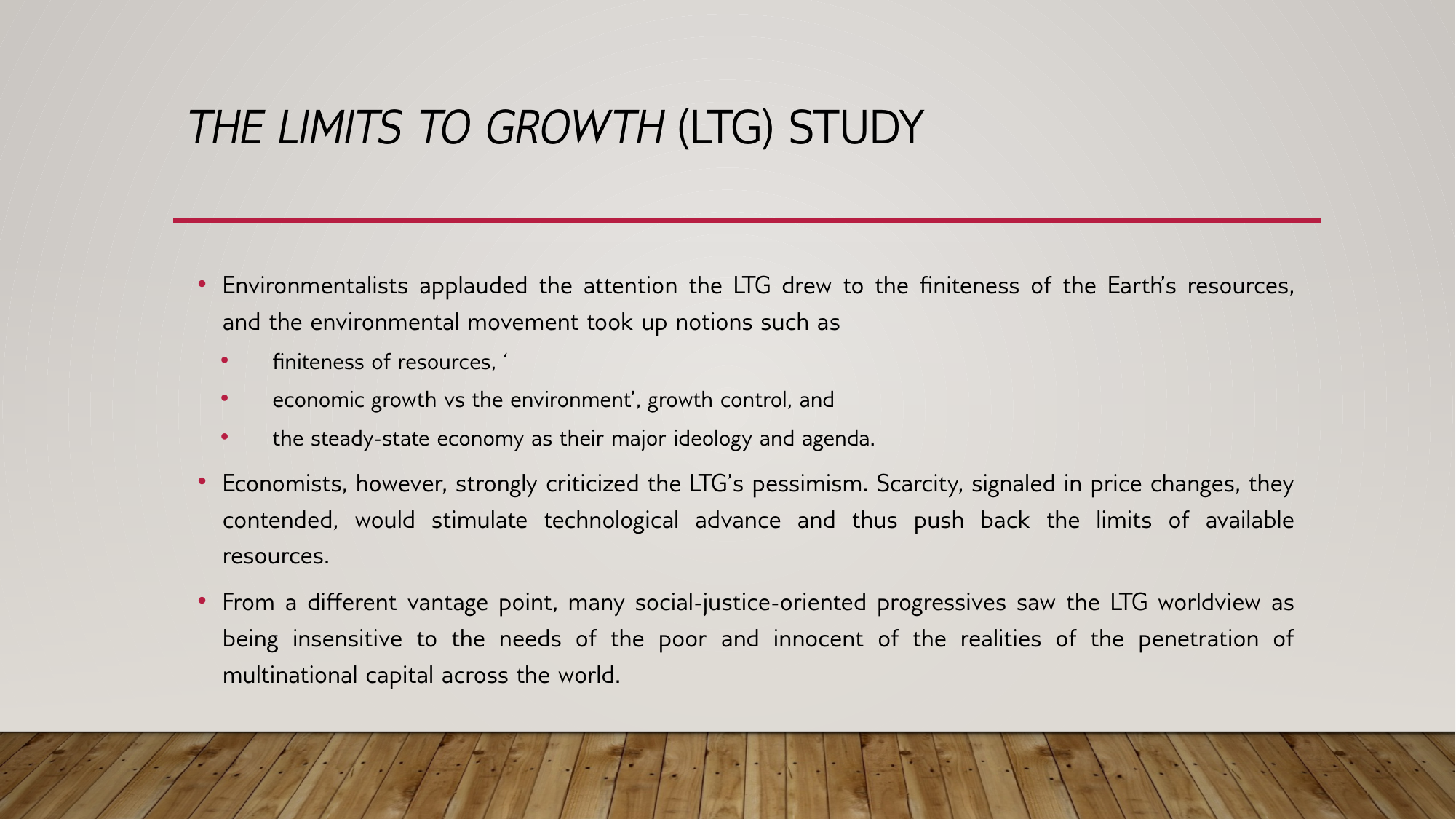

# The Limits to Growth (LTG) study
Environmentalists applauded the attention the LTG drew to the finiteness of the Earth’s resources, and the environmental movement took up notions such as
finiteness of resources, ‘
economic growth vs the environment’, growth control, and
the steady-state economy as their major ideology and agenda.
Economists, however, strongly criticized the LTG’s pessimism. Scarcity, signaled in price changes, they contended, would stimulate technological advance and thus push back the limits of available resources.
From a different vantage point, many social-justice-oriented progressives saw the LTG worldview as being insensitive to the needs of the poor and innocent of the realities of the penetration of multinational capital across the world.